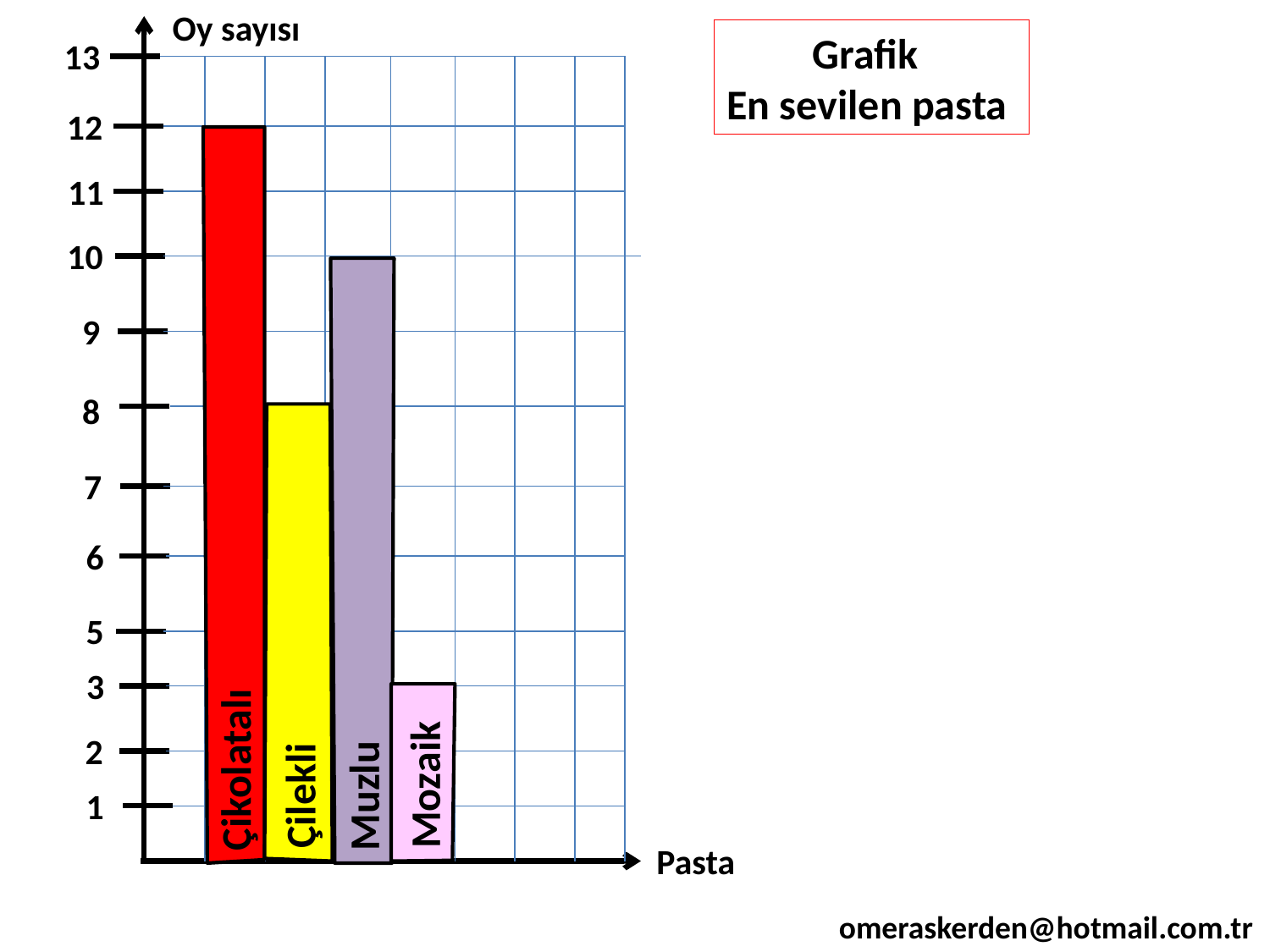

Oy sayısı
         Grafik
En sevilen pasta
13
12
Çikolatalı
11
10
Muzlu
9
8
Çilekli
7
6
5
3
Mozaik
2
1
Pasta
omeraskerden@hotmail.com.tr